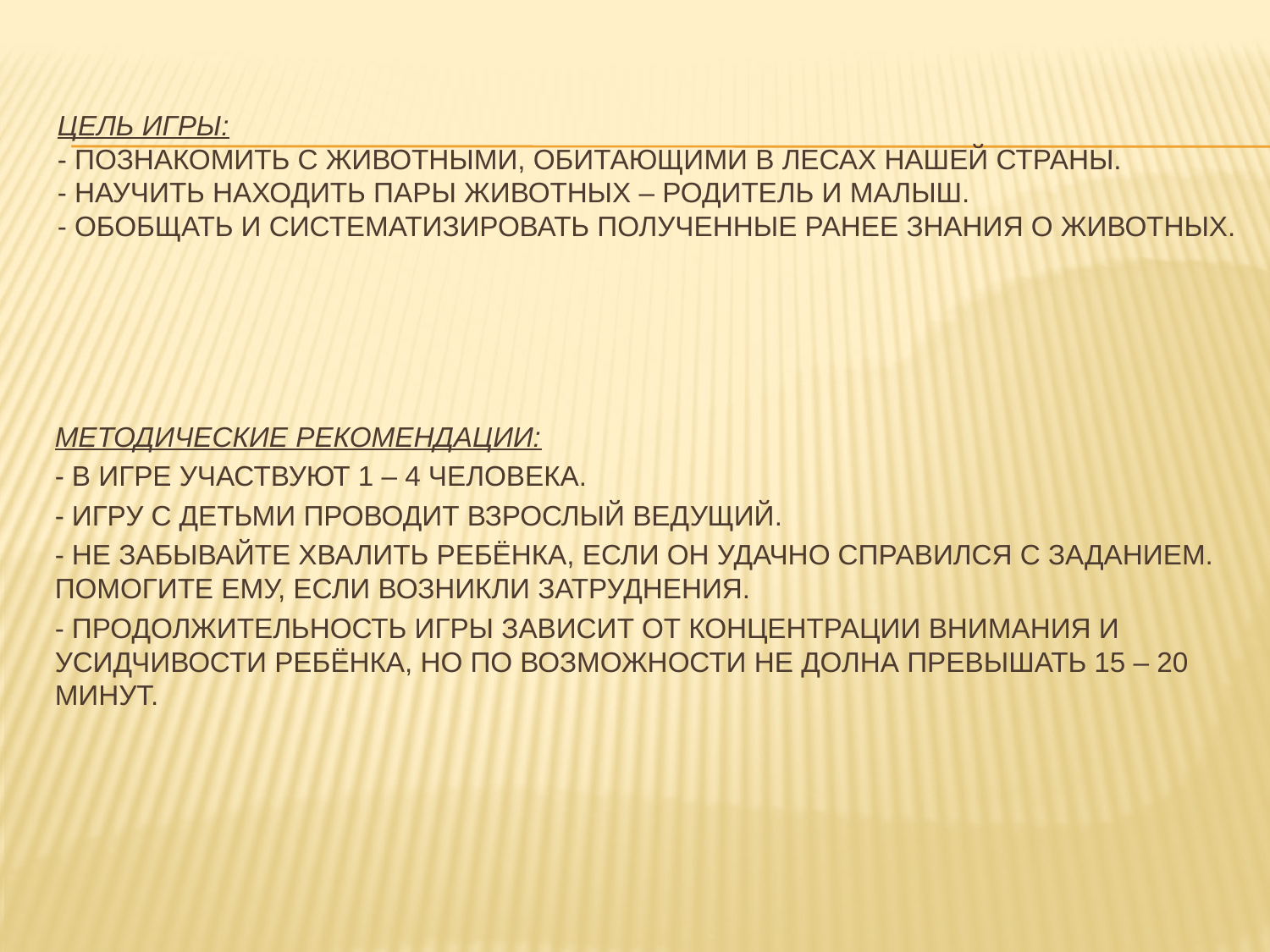

# Цель игры: - познакомить с животными, обитающими в лесах нашей страны. - научить находить пары животных – родитель и малыш. - обобщать и систематизировать полученные ранее знания о животных.

Методические рекомендации:
- В ИГРЕ УЧАСТВУЮТ 1 – 4 ЧЕЛОВЕКА.
- ИГРУ С ДЕТЬМИ ПРОВОДИТ ВЗРОСЛЫЙ ВЕДУЩИЙ.
- НЕ ЗАБЫВАЙТЕ ХВАЛИТЬ РЕБЁНКА, ЕСЛИ ОН УДАЧНО СПРАВИЛСЯ С ЗАДАНИЕМ. ПОМОГИТЕ ЕМУ, ЕСЛИ ВОЗНИКЛИ ЗАТРУДНЕНИЯ.
- ПРОДОЛЖИТЕЛЬНОСТЬ ИГРЫ ЗАВИСИТ ОТ КОНЦЕНТРАЦИИ ВНИМАНИЯ И УСИДЧИВОСТИ РЕБЁНКА, НО ПО ВОЗМОЖНОСТИ НЕ ДОЛНА ПРЕВЫШАТЬ 15 – 20 МИНУТ.